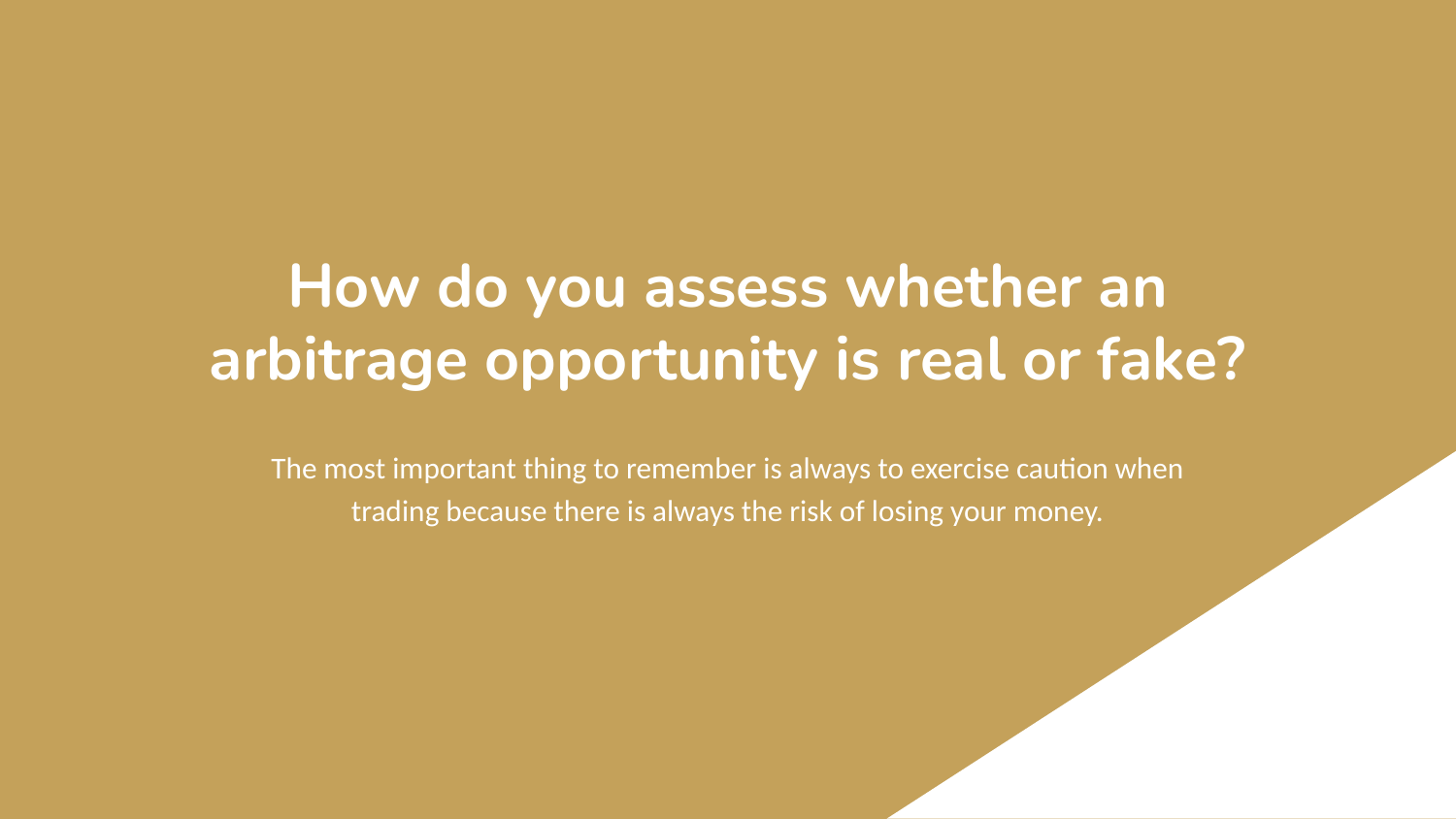

# How do you assess whether an arbitrage opportunity is real or fake?
The most important thing to remember is always to exercise caution when trading because there is always the risk of losing your money.